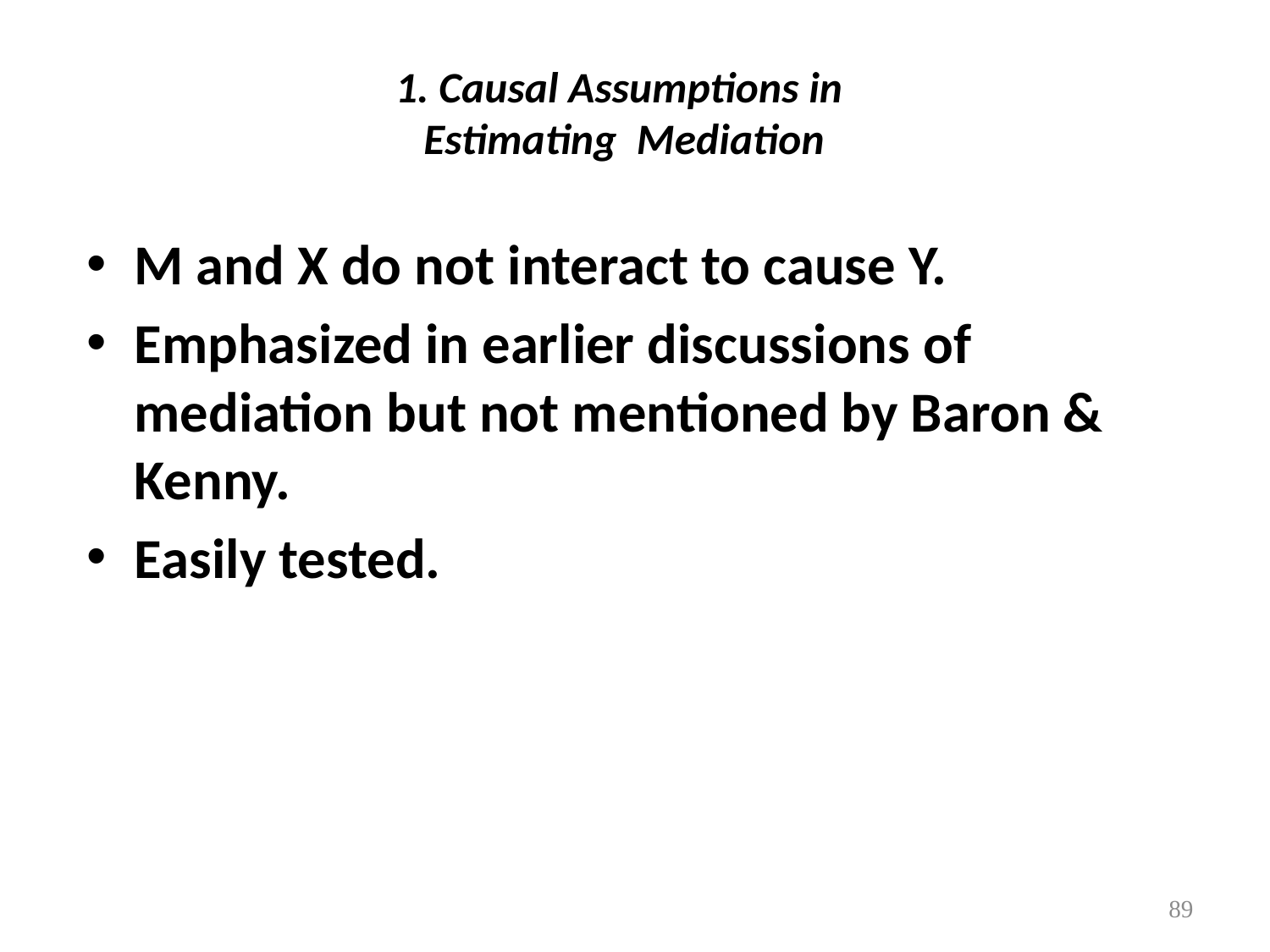

# 1. Causal Assumptions in Estimating  Mediation
M and X do not interact to cause Y.
Emphasized in earlier discussions of mediation but not mentioned by Baron & Kenny.
Easily tested.
89